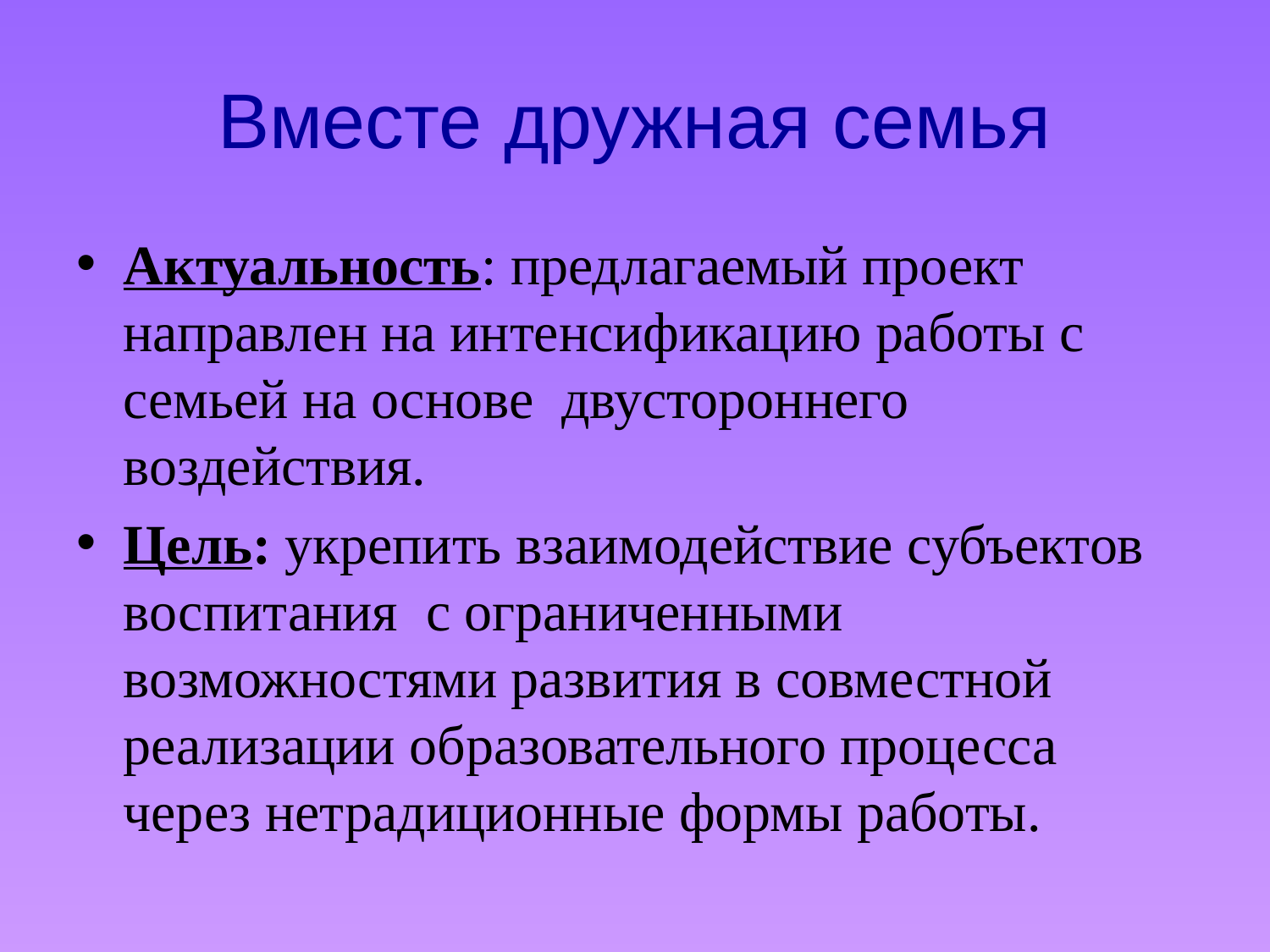

# Вместе дружная семья
Актуальность: предлагаемый проект направлен на интенсификацию работы с семьей на основе  двустороннего воздействия.
Цель: укрепить взаимодействие субъектов воспитания  с ограниченными возможностями развития в совместной реализации образовательного процесса через нетрадиционные формы работы.